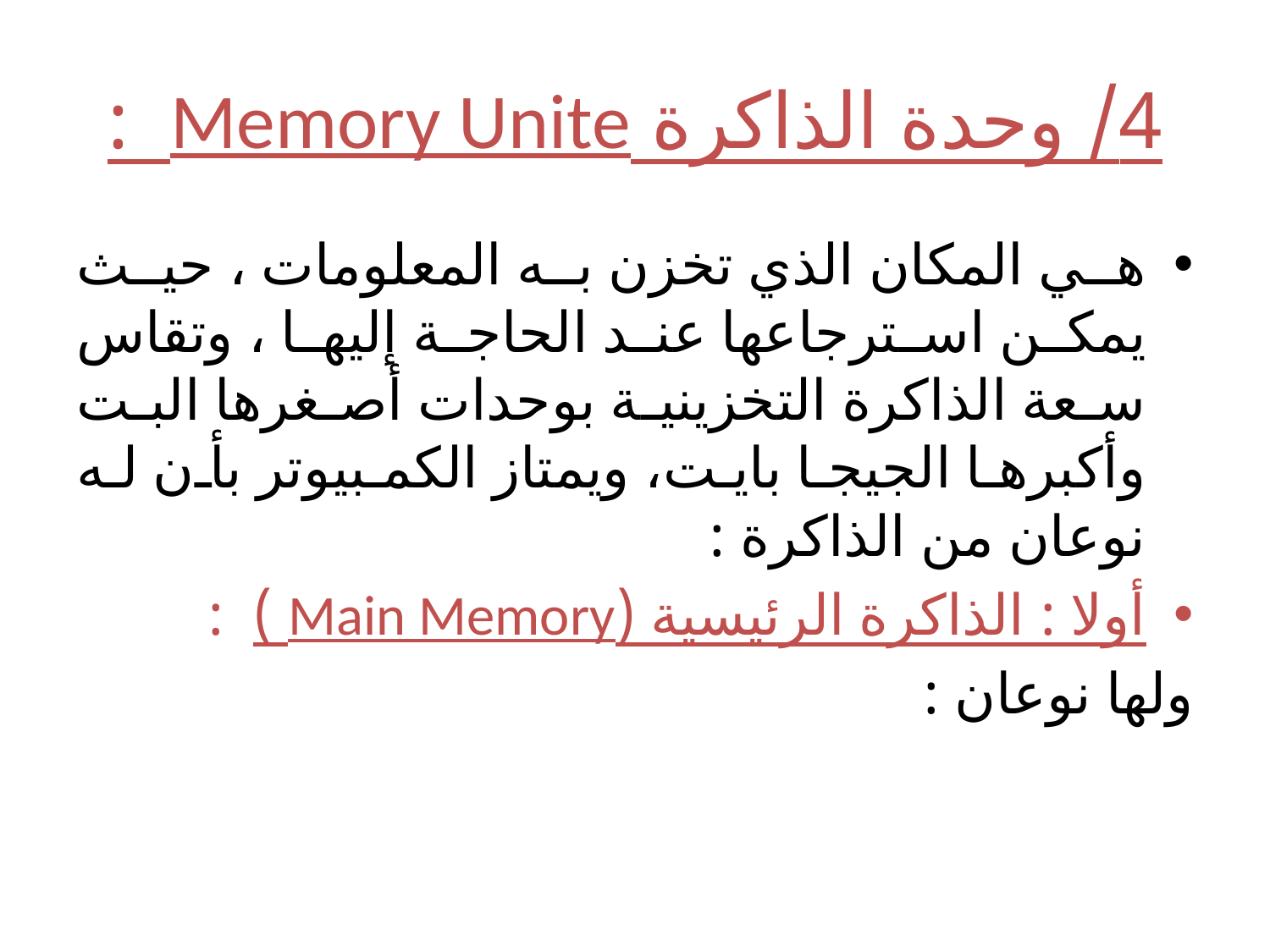

# 4/ وحدة الذاكرة Memory Unite  :
هي المكان الذي تخزن به المعلومات ، حيث يمكن استرجاعها عند الحاجة إليها ، وتقاس سعة الذاكرة التخزينية بوحدات أصغرها البت وأكبرها الجيجا بايت، ويمتاز الكمبيوتر بأن له نوعان من الذاكرة :
أولا : الذاكرة الرئيسية (Main Memory )  :
ولها نوعان :